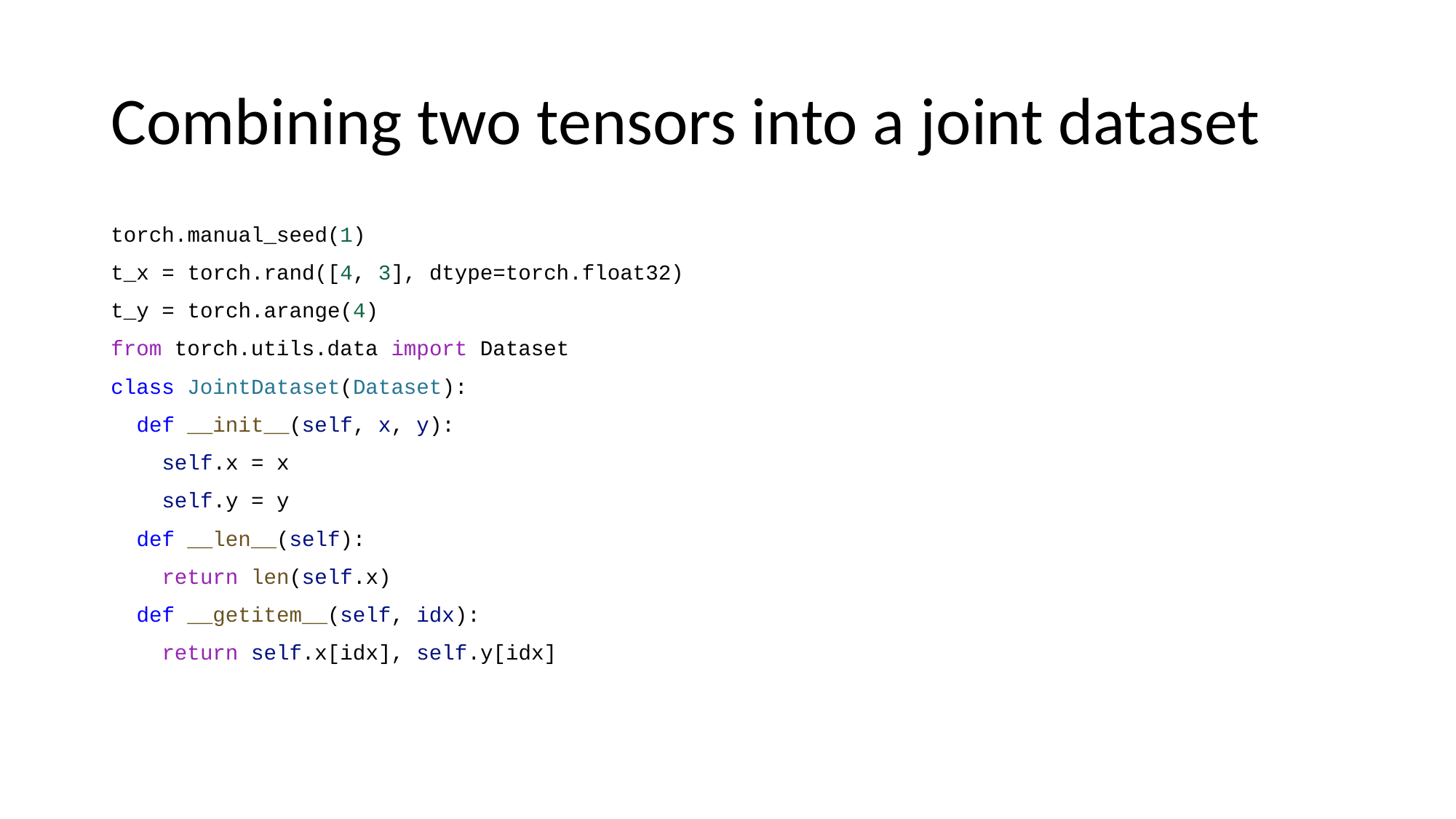

# Combining two tensors into a joint dataset
torch.manual_seed(1)
t_x = torch.rand([4, 3], dtype=torch.float32)
t_y = torch.arange(4)
from torch.utils.data import Dataset
class JointDataset(Dataset):
  def __init__(self, x, y):
    self.x = x
    self.y = y
  def __len__(self):
    return len(self.x)
  def __getitem__(self, idx):
    return self.x[idx], self.y[idx]